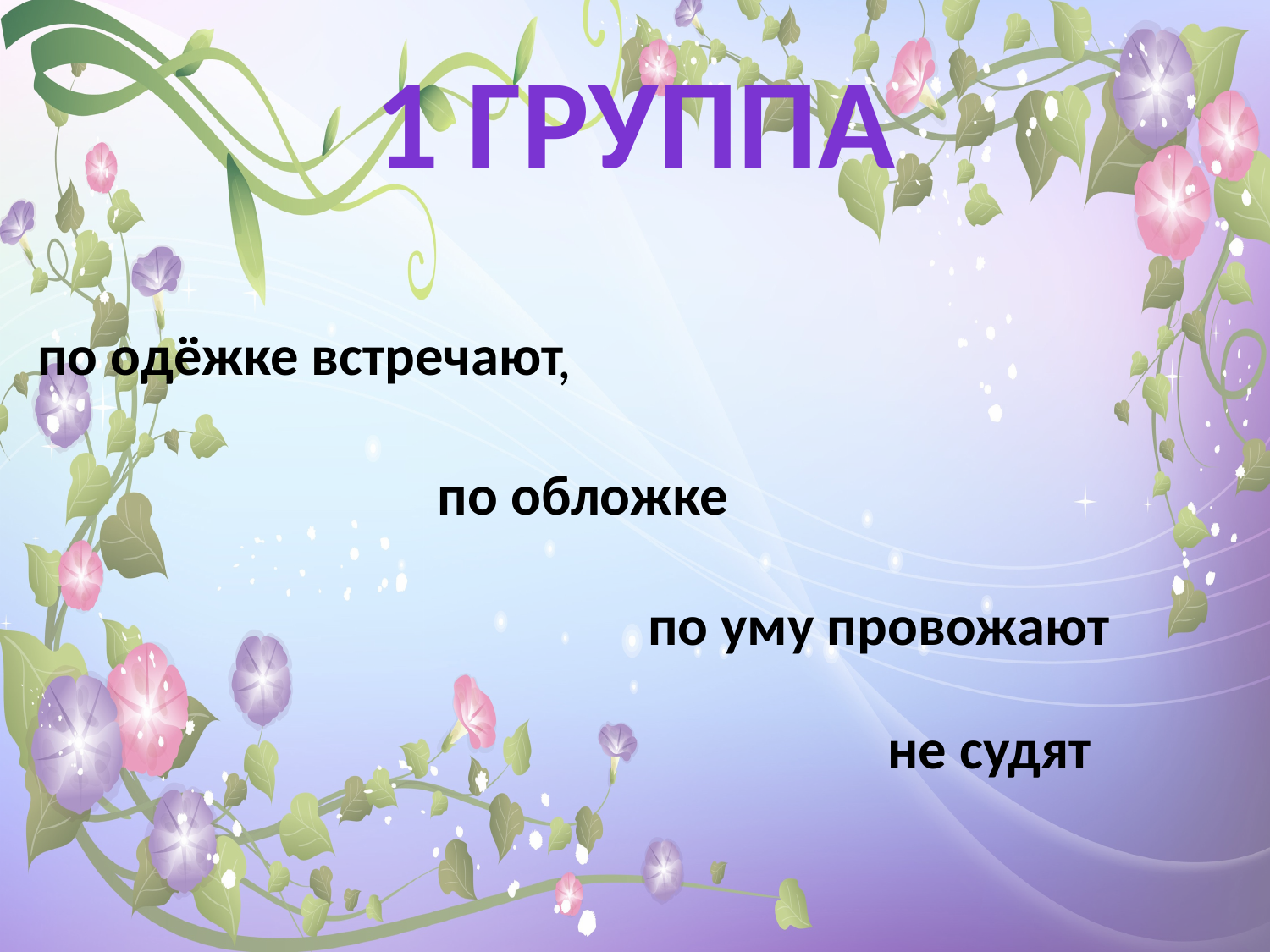

# 1 группа
по одёжке встречают
,
по обложке
по уму провожают
не судят